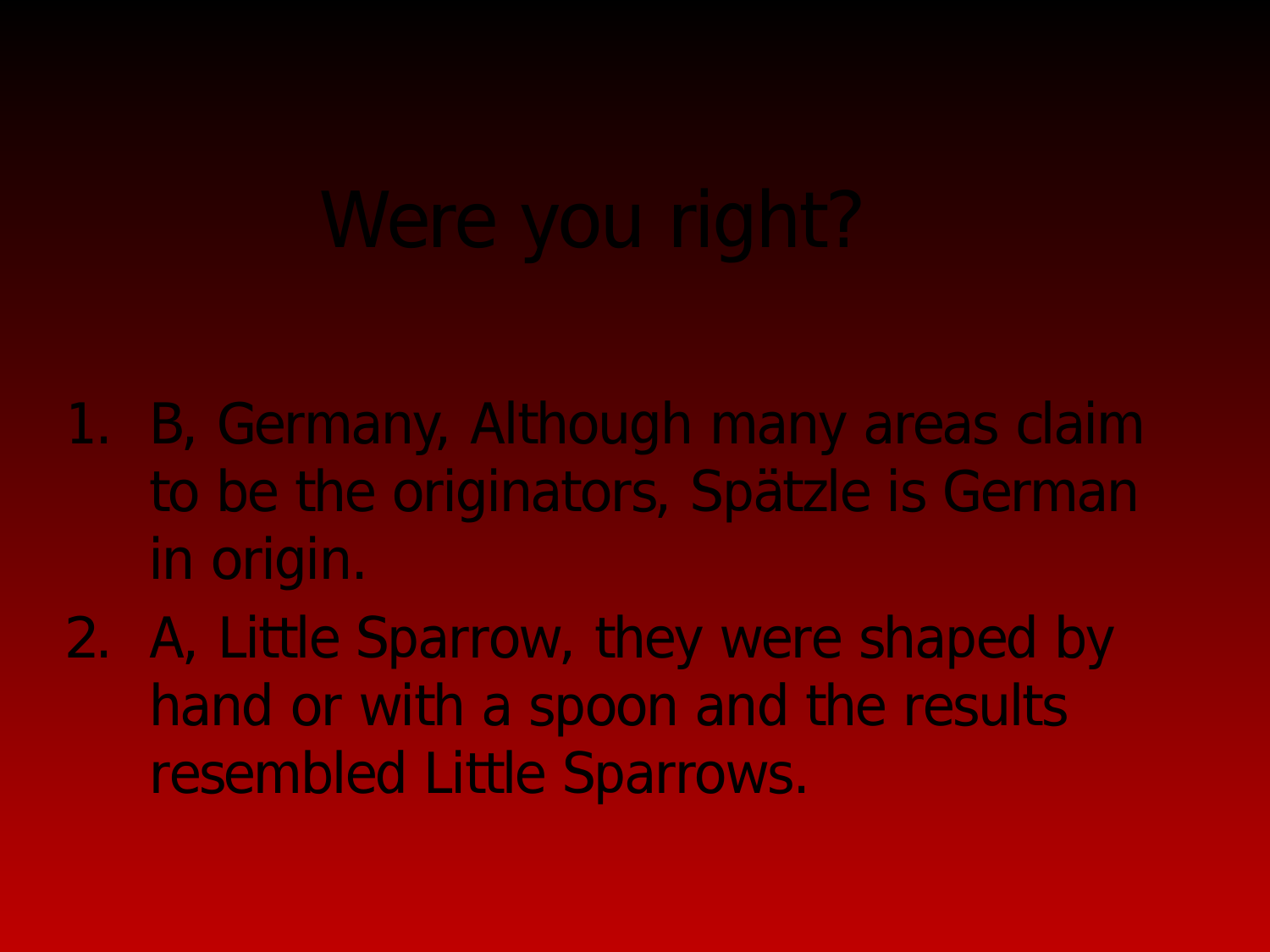

# Were you right?
B, Germany, Although many areas claim to be the originators, Spätzle is German in origin.
A, Little Sparrow, they were shaped by hand or with a spoon and the results resembled Little Sparrows.